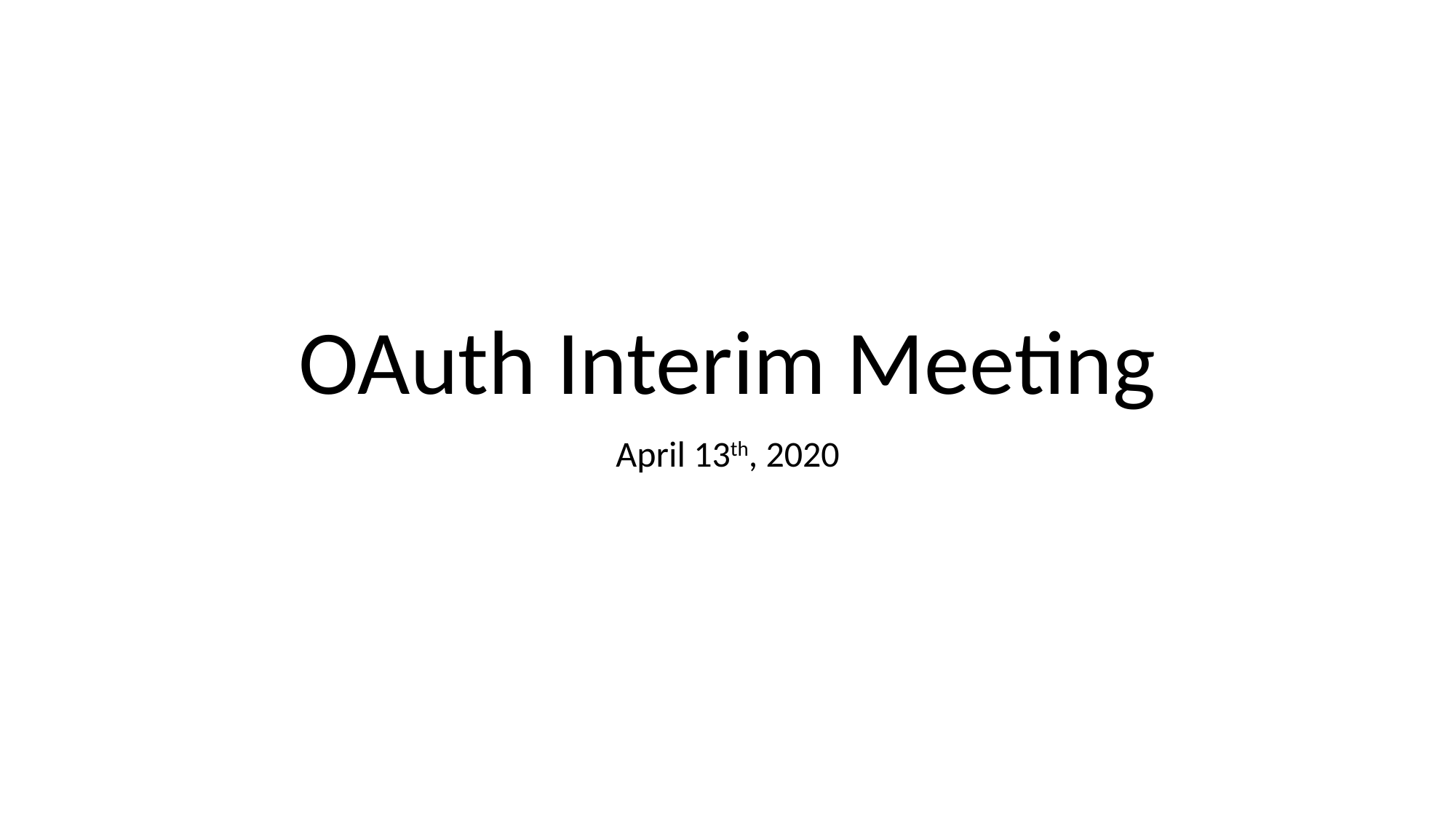

# OAuth Interim Meeting
April 13th, 2020